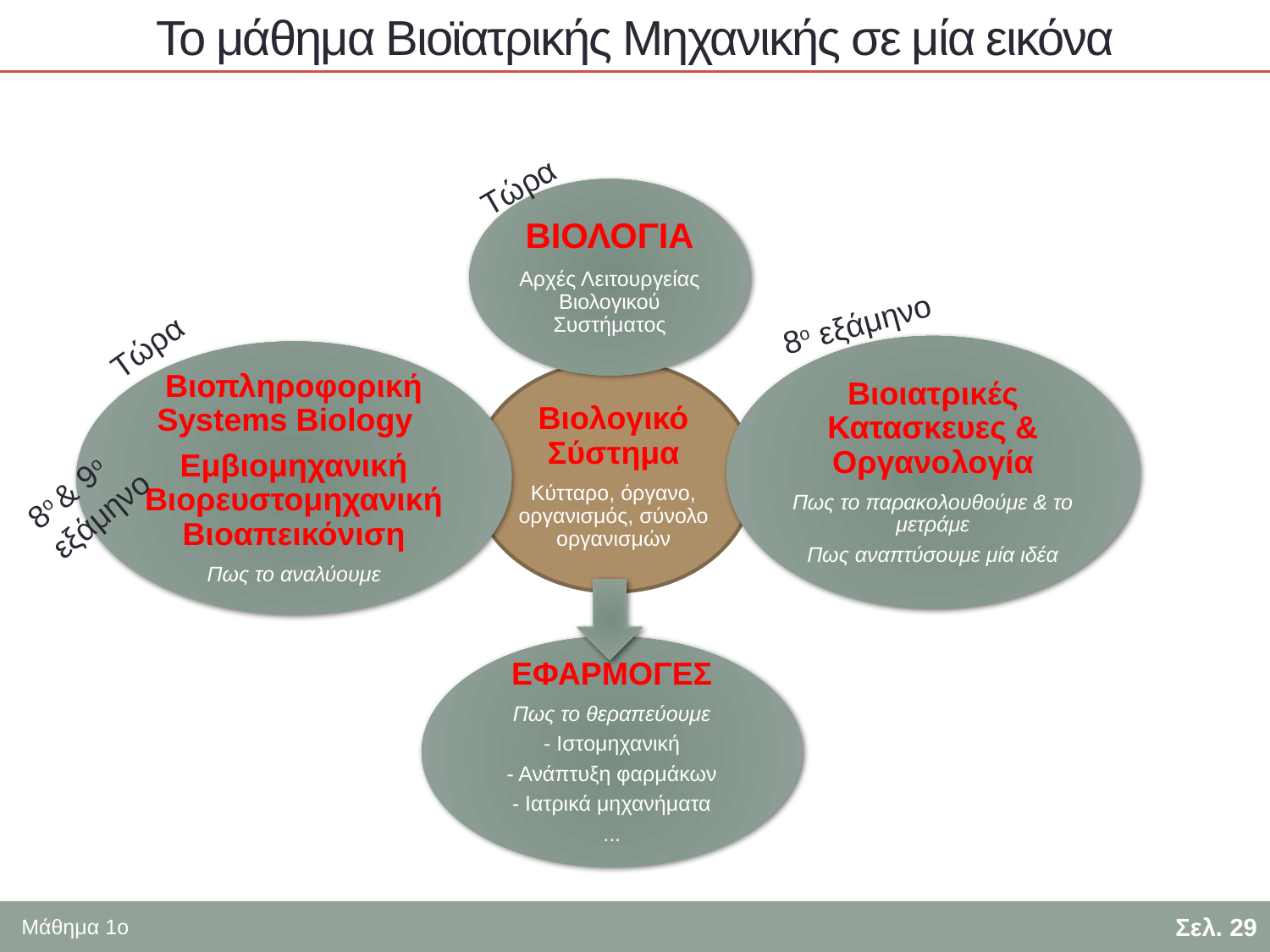

# Το μάθημα Βιοϊατρικής Μηχανικής σε μία εικόνα
Βιολογικό Σύστημα
Κύτταρο, όργανο, οργανισμός, σύνολο οργανισμών

ΒΙΟΛΟΓΙΑ
Αρχές Λειτουργείας Βιολογικού Συστήματος

Βιοιατρικές Κατασκευες & Οργανολογία
Πως το παρακολουθούμε & το μετράμε
Πως αναπτύσουμε μία ιδέα

ΕΦΑΡΜΟΓΕΣ
Πως το θεραπεύουμε
- Ιστομηχανική
- Ανάπτυξη φαρμάκων
- Ιατρικά μηχανήματα
...

Βιοπληροφορική Systems Biology
Εμβιομηχανική Βιορευστομηχανική Βιοαπεικόνιση
Πως το αναλύουμε
Τώρα
8ο εξάμηνο
Τώρα
8ο & 9ο
εξάμηνο

Σελ. 29